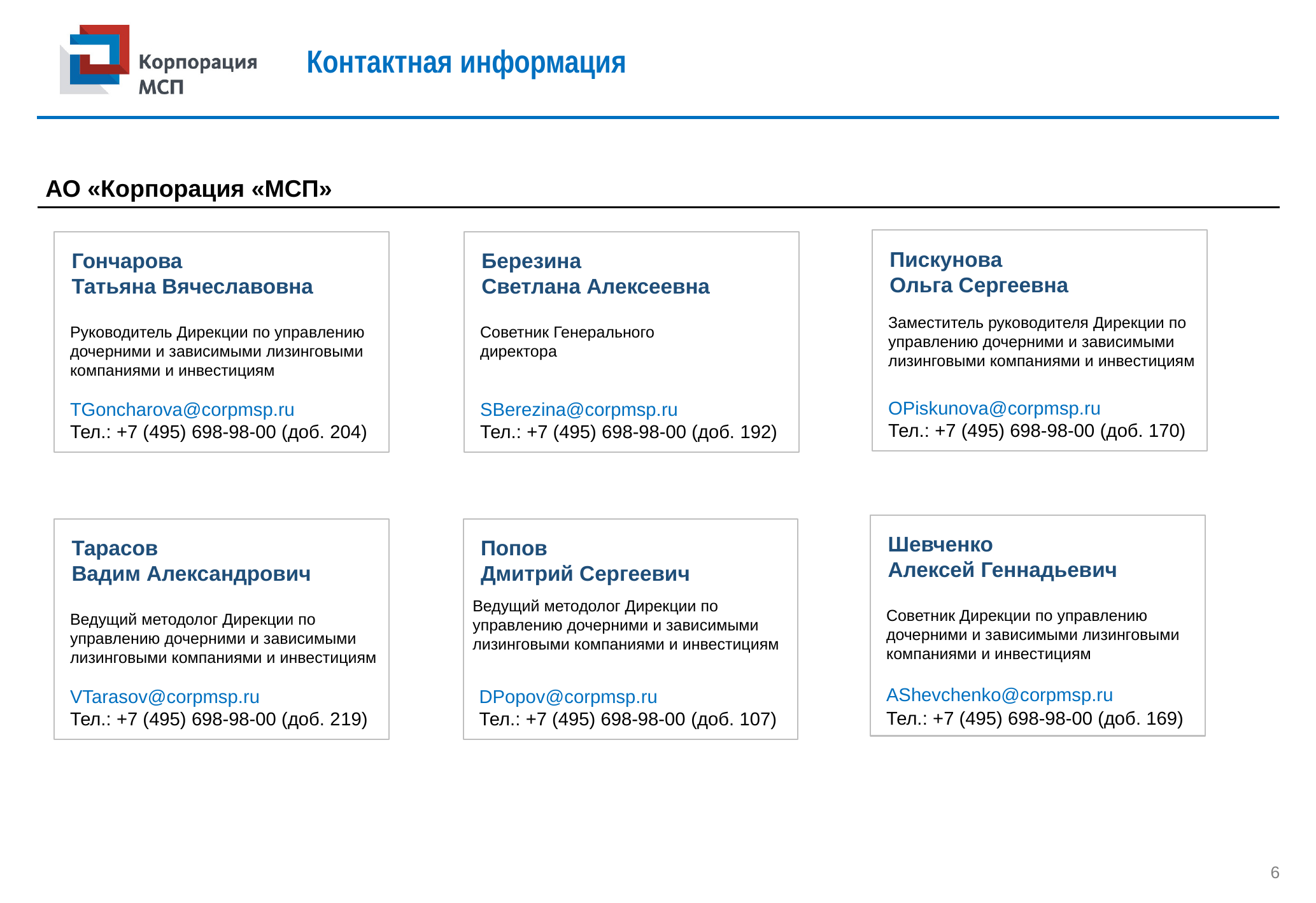

# Контактная информация
АО «Корпорация «МСП»

Пискунова
Ольга Сергеевна
Заместитель руководителя Дирекции по управлению дочерними и зависимыми лизинговыми компаниями и инвестициям
OPiskunova@corpmsp.ru
Тел.: +7 (495) 698-98-00 (доб. 170)

Гончарова
Татьяна Вячеславовна

Руководитель Дирекции по управлению дочерними и зависимыми лизинговыми компаниями и инвестициям
TGoncharova@corpmsp.ru
Тел.: +7 (495) 698-98-00 (доб. 204)

Березина
Светлана Алексеевна

Советник Генерального директора
SBerezina@corpmsp.ru
Тел.: +7 (495) 698-98-00 (доб. 192)

Шевченко
Алексей Геннадьевич

Советник Дирекции по управлению дочерними и зависимыми лизинговыми компаниями и инвестициям
AShevchenko@corpmsp.ru
Тел.: +7 (495) 698-98-00 (доб. 169)

Попов
Дмитрий Сергеевич

DPopov@corpmsp.ru
Тел.: +7 (495) 698-98-00 (доб. 107)

Ведущий методолог Дирекции по управлению дочерними и зависимыми лизинговыми компаниями и инвестициям

Тарасов
Вадим Александрович

Ведущий методолог Дирекции по управлению дочерними и зависимыми лизинговыми компаниями и инвестициям
VTarasov@corpmsp.ru
Тел.: +7 (495) 698-98-00 (доб. 219)